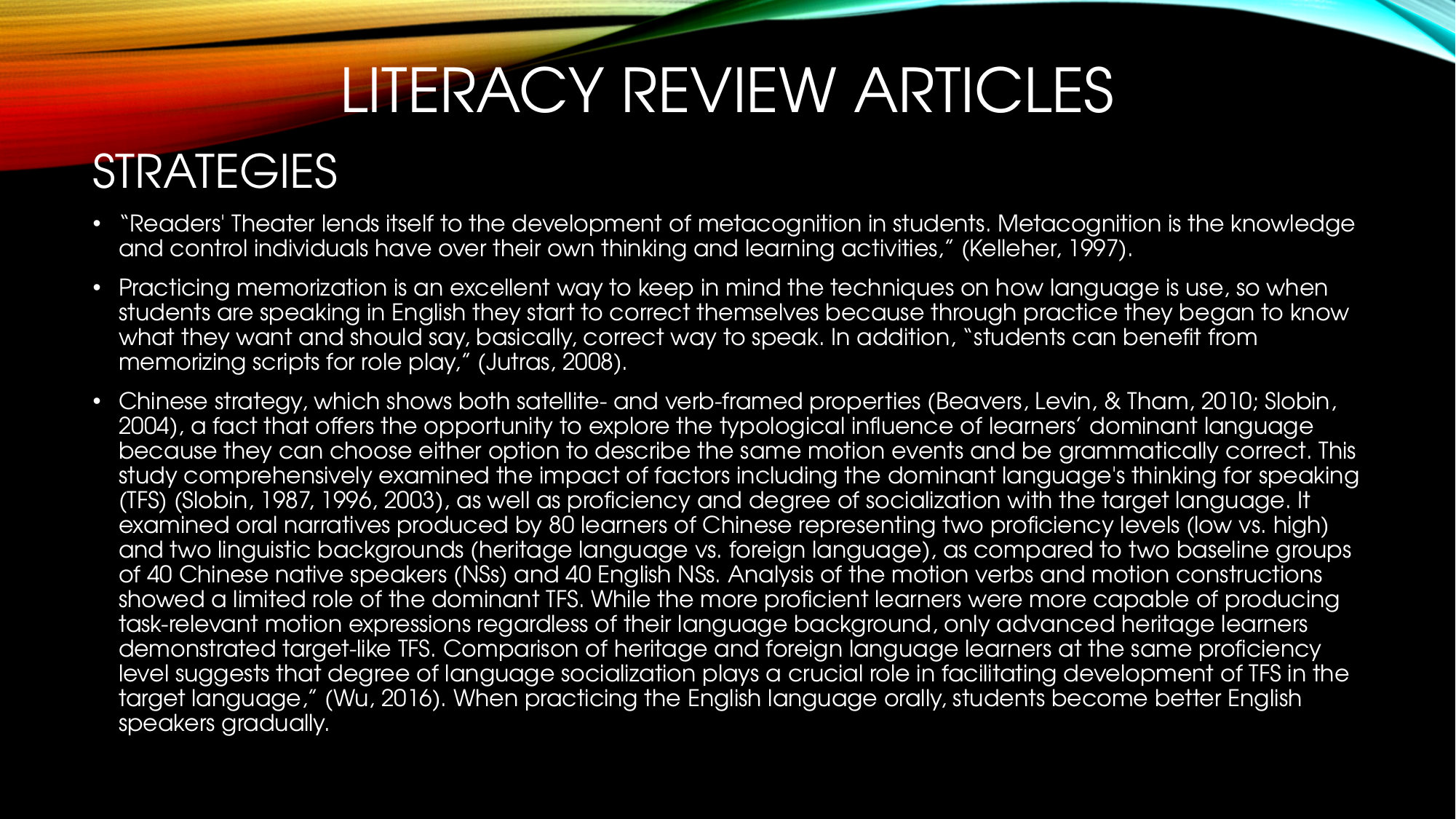

# Literacy Review Articles
STRATEGIES
“Readers' Theater lends itself to the development of metacognition in students. Metacognition is the knowledge and control individuals have over their own thinking and learning activities,” (Kelleher, 1997).
Practicing memorization is an excellent way to keep in mind the techniques on how language is use, so when students are speaking in English they start to correct themselves because through practice they began to know what they want and should say, basically, correct way to speak. In addition, “students can benefit from memorizing scripts for role play,” (Jutras, 2008).
Chinese strategy, which shows both satellite- and verb-framed properties (Beavers, Levin, & Tham, 2010; Slobin, 2004), a fact that offers the opportunity to explore the typological influence of learners’ dominant language because they can choose either option to describe the same motion events and be grammatically correct. This study comprehensively examined the impact of factors including the dominant language's thinking for speaking (TFS) (Slobin, 1987, 1996, 2003), as well as proficiency and degree of socialization with the target language. It examined oral narratives produced by 80 learners of Chinese representing two proficiency levels (low vs. high) and two linguistic backgrounds (heritage language vs. foreign language), as compared to two baseline groups of 40 Chinese native speakers (NSs) and 40 English NSs. Analysis of the motion verbs and motion constructions showed a limited role of the dominant TFS. While the more proficient learners were more capable of producing task-relevant motion expressions regardless of their language background, only advanced heritage learners demonstrated target-like TFS. Comparison of heritage and foreign language learners at the same proficiency level suggests that degree of language socialization plays a crucial role in facilitating development of TFS in the target language,” (Wu, 2016). When practicing the English language orally, students become better English speakers gradually.